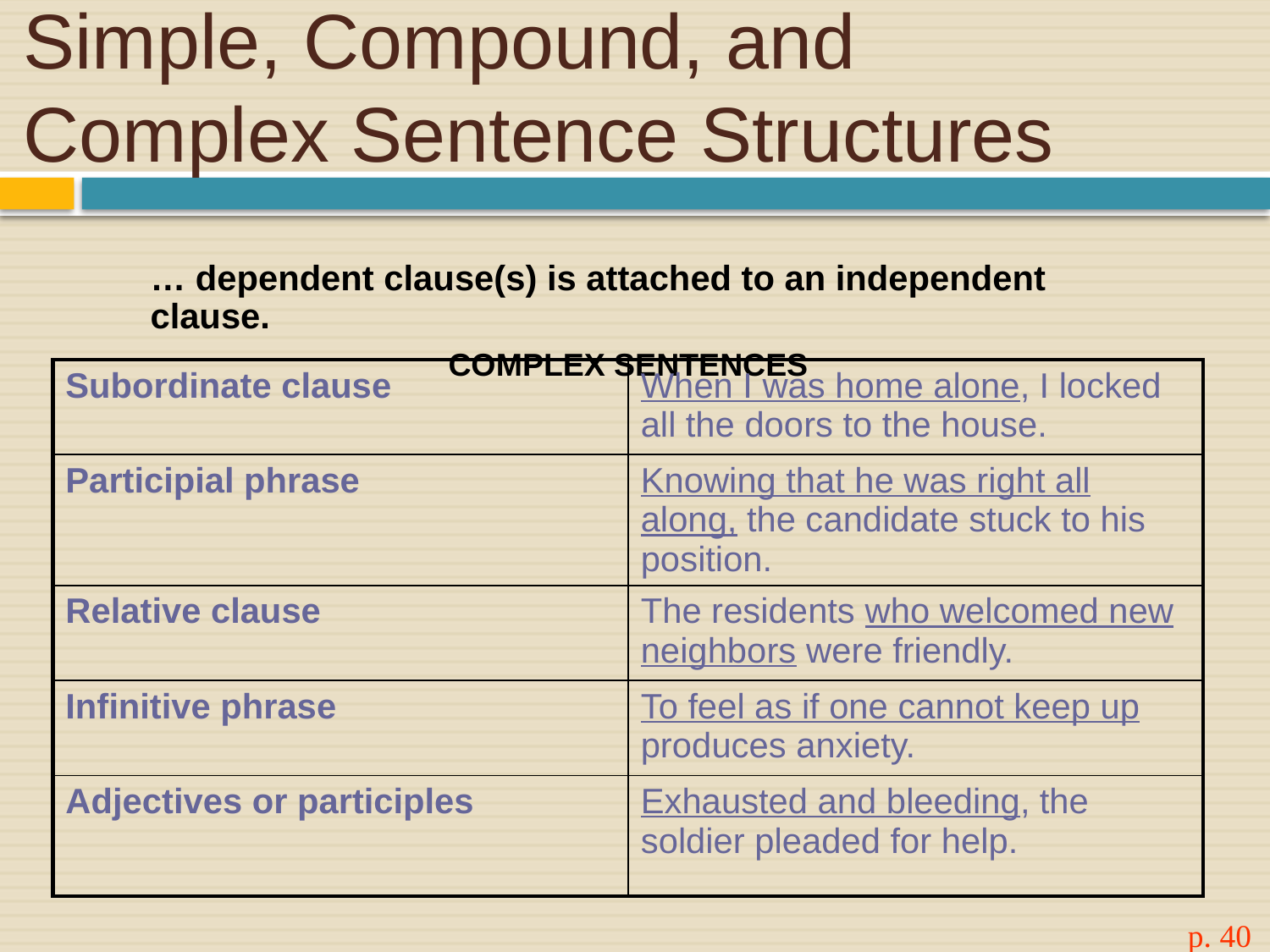

# Simple, Compound, and Complex Sentence Structures
… dependent clause(s) is attached to an independent clause.
COMPLEX SENTENCES
| Subordinate clause | When I was home alone, I locked all the doors to the house. |
| --- | --- |
| Participial phrase | Knowing that he was right all along, the candidate stuck to his position. |
| Relative clause | The residents who welcomed new neighbors were friendly. |
| Infinitive phrase | To feel as if one cannot keep up produces anxiety. |
| Adjectives or participles | Exhausted and bleeding, the soldier pleaded for help. |
p. 40